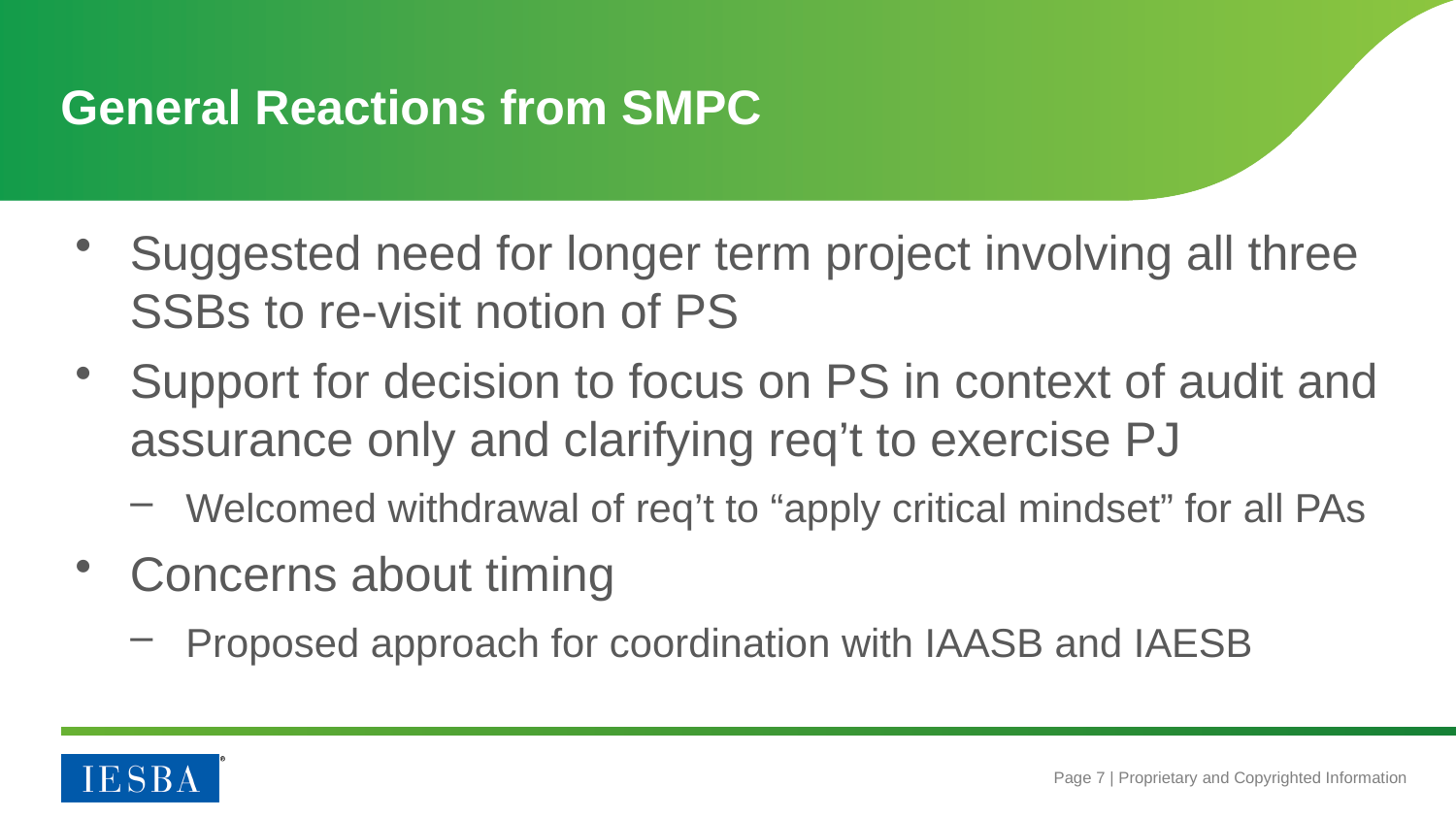

# General Reactions from SMPC
Suggested need for longer term project involving all three SSBs to re-visit notion of PS
Support for decision to focus on PS in context of audit and assurance only and clarifying req’t to exercise PJ
Welcomed withdrawal of req’t to “apply critical mindset” for all PAs
Concerns about timing
Proposed approach for coordination with IAASB and IAESB